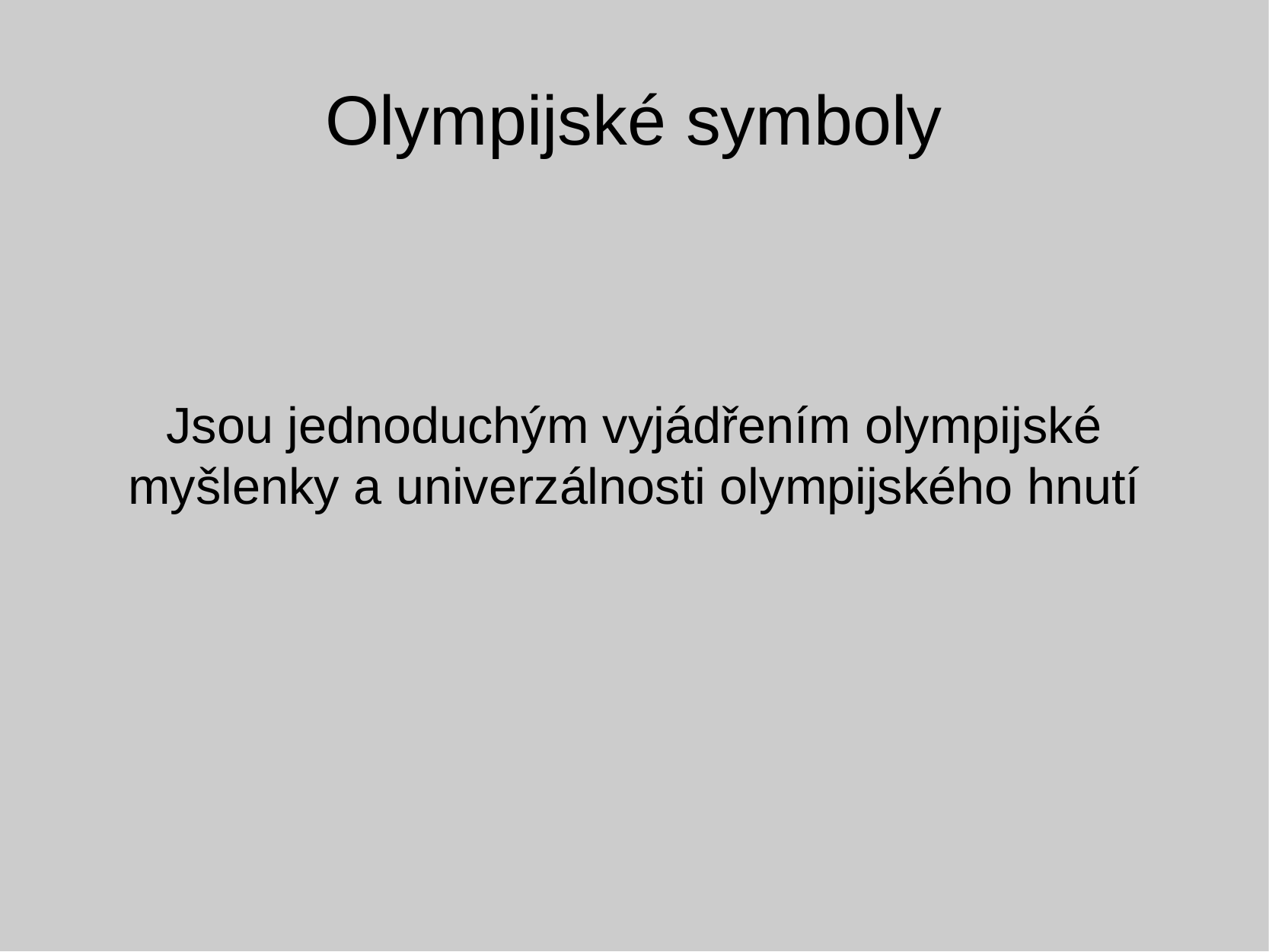

Olympijské symboly
Jsou jednoduchým vyjádřením olympijské myšlenky a univerzálnosti olympijského hnutí